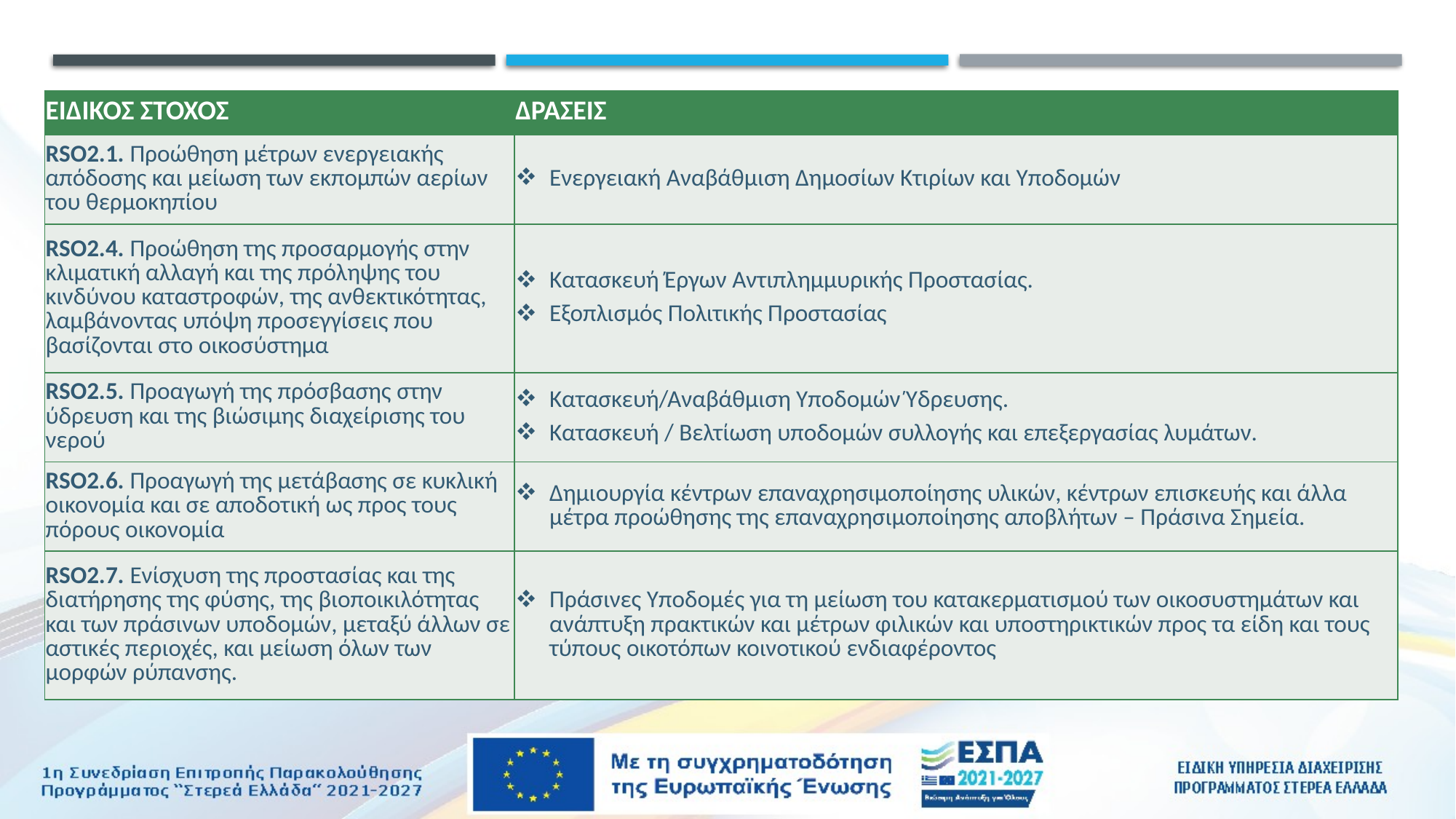

| ΕΙΔΙΚΟΣ ΣΤΟΧΟΣ | ΔΡΑΣΕΙΣ |
| --- | --- |
| RSO2.1. Προώθηση μέτρων ενεργειακής απόδοσης και μείωση των εκπομπών αερίων του θερμοκηπίου | Ενεργειακή Αναβάθμιση Δημοσίων Κτιρίων και Υποδομών |
| RSO2.4. Προώθηση της προσαρμογής στην κλιματική αλλαγή και της πρόληψης του κινδύνου καταστροφών, της ανθεκτικότητας, λαμβάνοντας υπόψη προσεγγίσεις που βασίζονται στο οικοσύστημα | Κατασκευή Έργων Αντιπλημμυρικής Προστασίας. Εξοπλισμός Πολιτικής Προστασίας |
| RSO2.5. Προαγωγή της πρόσβασης στην ύδρευση και της βιώσιμης διαχείρισης του νερού | Κατασκευή/Αναβάθμιση Υποδομών Ύδρευσης. Κατασκευή / Βελτίωση υποδομών συλλογής και επεξεργασίας λυμάτων. |
| RSO2.6. Προαγωγή της μετάβασης σε κυκλική οικονομία και σε αποδοτική ως προς τους πόρους οικονομία | Δημιουργία κέντρων επαναχρησιμοποίησης υλικών, κέντρων επισκευής και άλλα μέτρα προώθησης της επαναχρησιμοποίησης αποβλήτων – Πράσινα Σημεία. |
| RSO2.7. Ενίσχυση της προστασίας και της διατήρησης της φύσης, της βιοποικιλότητας και των πράσινων υποδομών, μεταξύ άλλων σε αστικές περιοχές, και μείωση όλων των μορφών ρύπανσης. | Πράσινες Υποδομές για τη μείωση του κατακερματισμού των οικοσυστημάτων και ανάπτυξη πρακτικών και μέτρων φιλικών και υποστηρικτικών προς τα είδη και τους τύπους οικοτόπων κοινοτικού ενδιαφέροντος |